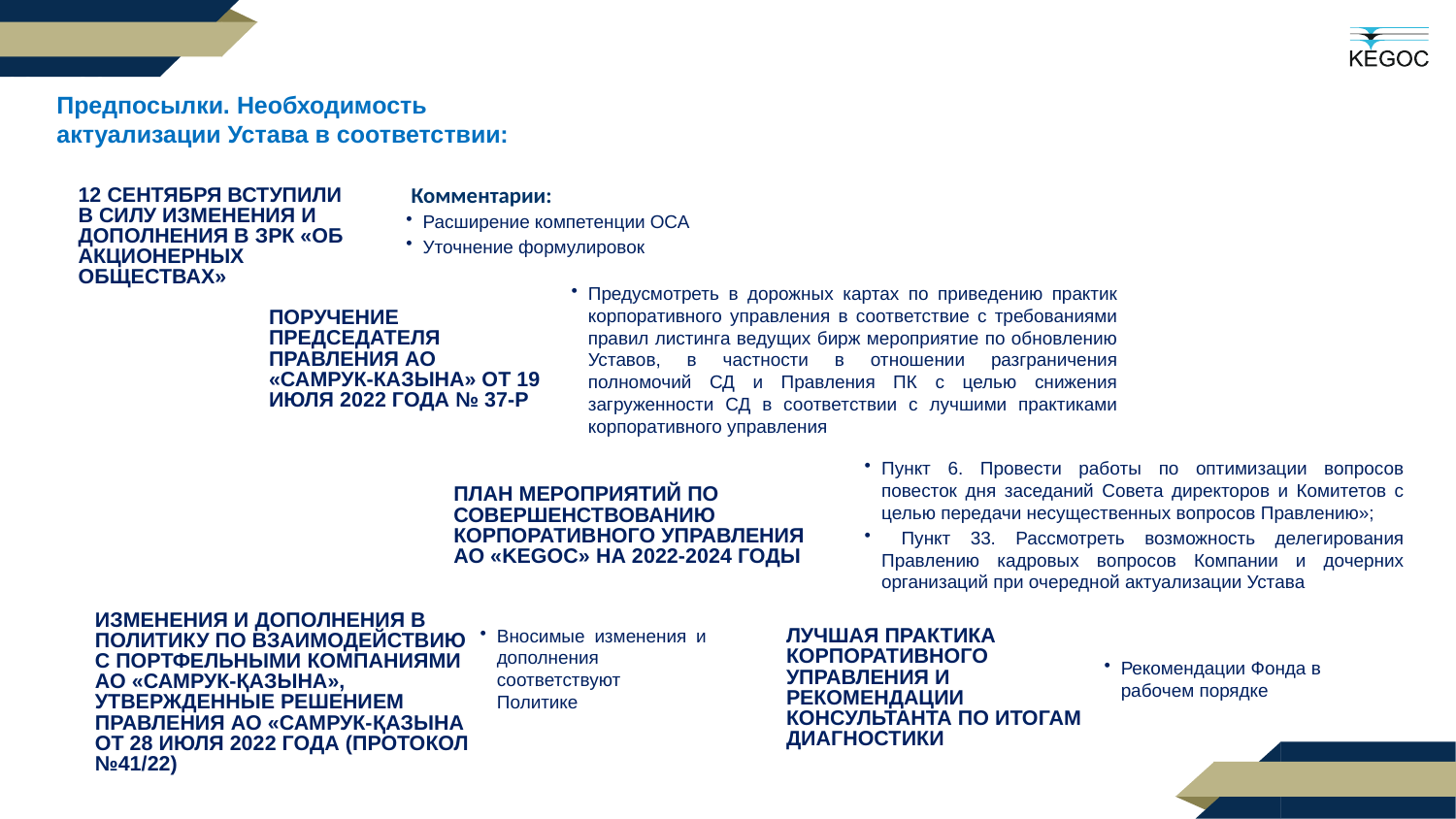

редпосылки.
Необходимость актуализации Устава в соответсвии:
Предпосылки. Необходимость актуализации Устава в соответствии:
Комментарии:
12 сентября вступили в силу изменения и дополнения в ЗРК «об акционерных обществах»
Расширение компетенции ОСА
Уточнение формулировок
Предусмотреть в дорожных картах по приведению практик корпоративного управления в соответствие с требованиями правил листинга ведущих бирж мероприятие по обновлению Уставов, в частности в отношении разграничения полномочий СД и Правления ПК с целью снижения загруженности СД в соответствии с лучшими практиками корпоративного управления
Поручение Председателя Правления АО «Самрук-Казына» от 19 июля 2022 года № 37-р
Пункт 6. Провести работы по оптимизации вопросов повесток дня заседаний Совета директоров и Комитетов с целью передачи несущественных вопросов Правлению»;
 Пункт 33. Рассмотреть возможность делегирования Правлению кадровых вопросов Компании и дочерних организаций при очередной актуализации Устава
План мероприятий по совершенствованию корпоративного управления АО «KEGOC» на 2022-2024 годы
Изменения и дополнения в Политику по взаимодействию с портфельными компаниями АО «Самрук-Қазына», утвержденные решением Правления АО «Самрук-Қазына от 28 июля 2022 года (протокол №41/22)
Вносимые изменения и дополнения соответствуют Политике
Лучшая практика корпоративного управления и рекомендации консультанта по итогам диагностики
ПРЕДПОСЫЛКИ
Рекомендации Фонда в рабочем порядке